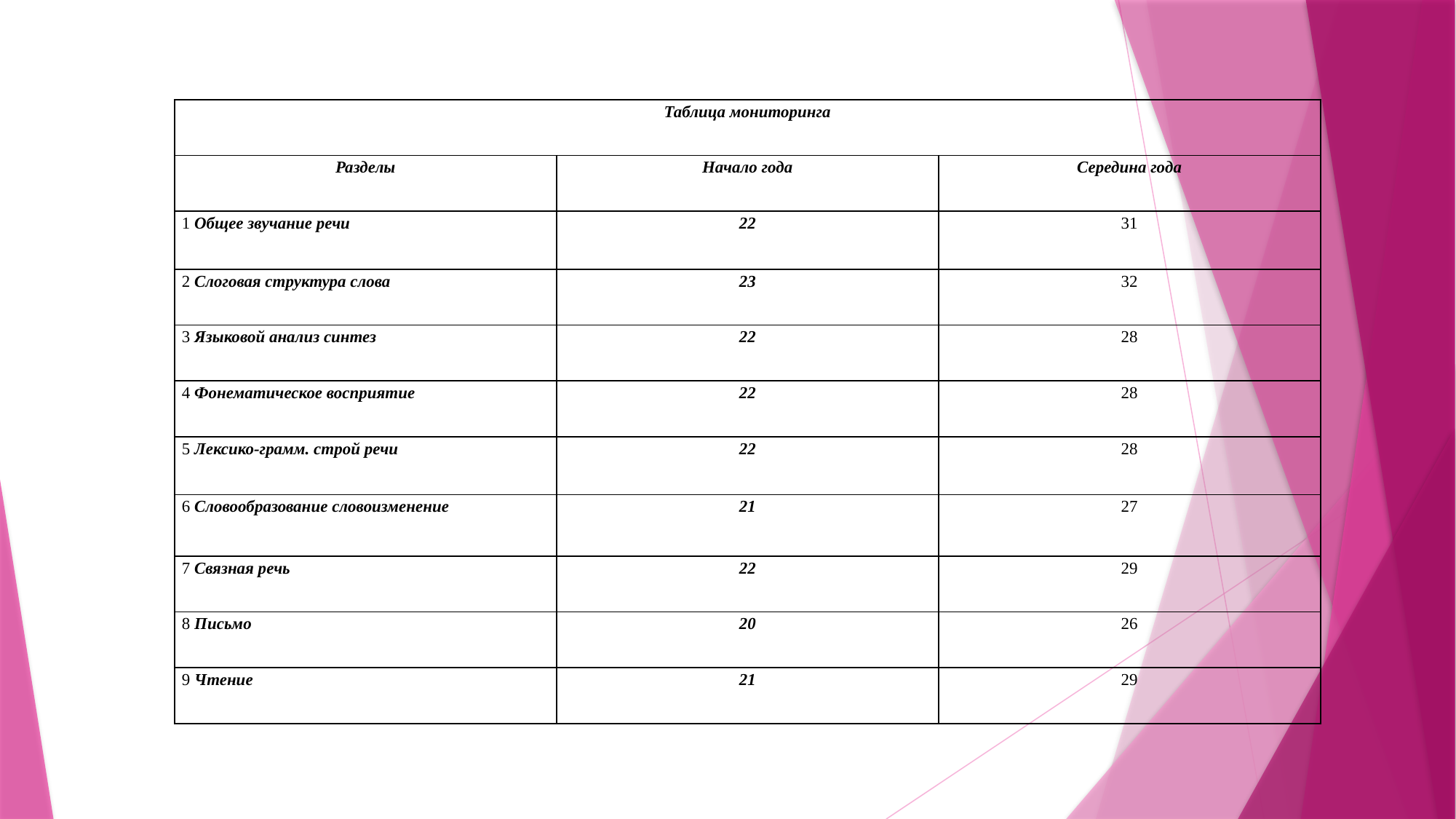

| Таблица мониторинга |  |  |
| --- | --- | --- |
| Разделы | Начало года | Середина года |
| 1 Общее звучание речи | 22 | 31 |
| 2 Слоговая структура слова | 23 | 32 |
| 3 Языковой анализ синтез | 22 | 28 |
| 4 Фонематическое восприятие | 22 | 28 |
| 5 Лексико-грамм. строй речи | 22 | 28 |
| 6 Словообразование словоизменение | 21 | 27 |
| 7 Связная речь | 22 | 29 |
| 8 Письмо | 20 | 26 |
| 9 Чтение | 21 | 29 |